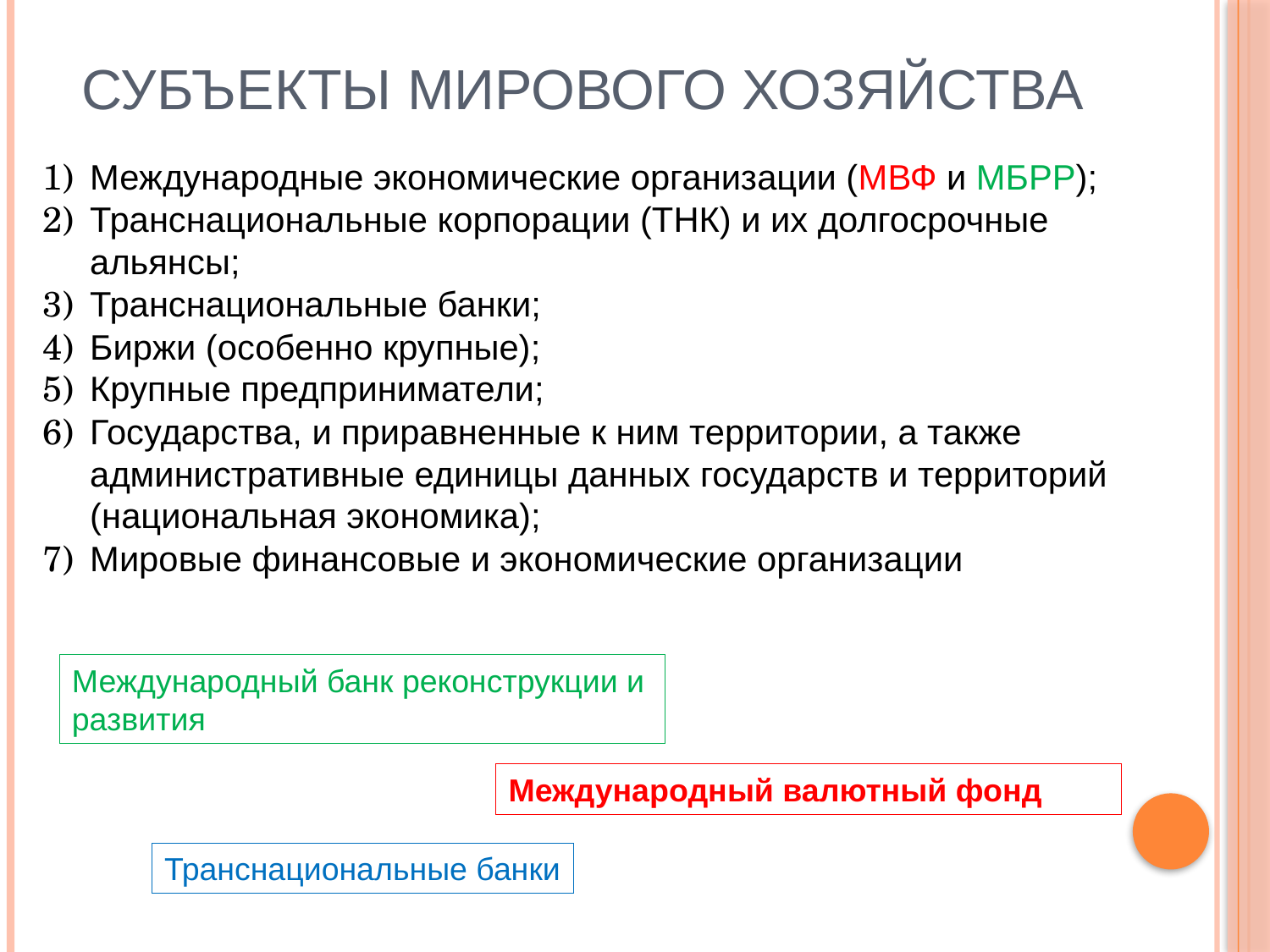

# Субъекты мирового хозяйства
Международные экономические организации (МВФ и МБРР);
Транснациональные корпорации (ТНК) и их долгосрочные альянсы;
Транснациональные банки;
Биржи (особенно крупные);
Крупные предприниматели;
Государства, и приравненные к ним территории, а также административные единицы данных государств и территорий (национальная экономика);
Мировые финансовые и экономические организации
Международный банк реконструкции и развития
Международный валютный фонд
Транснациональные банки